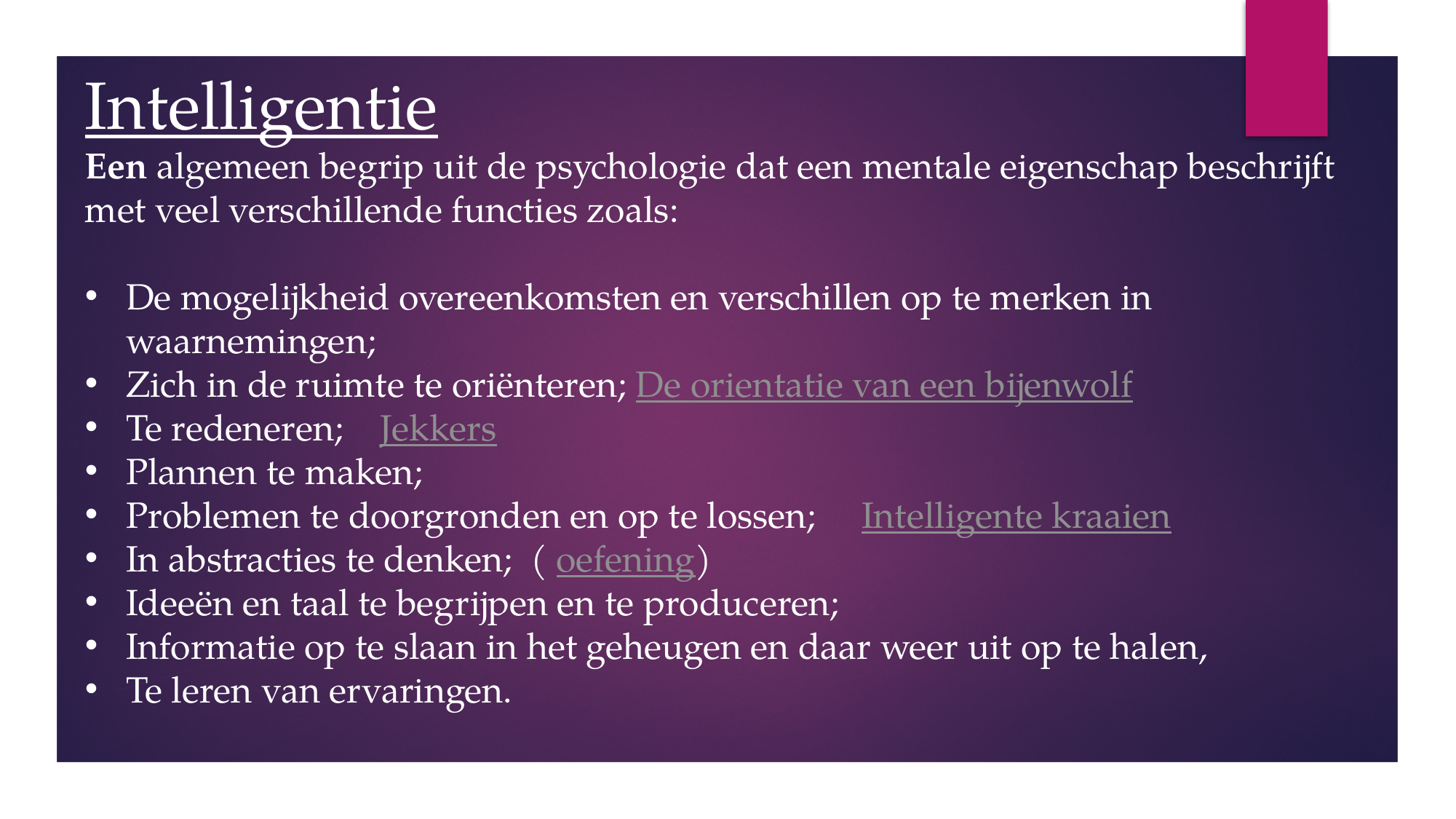

Intelligentie
Een algemeen begrip uit de psychologie dat een mentale eigenschap beschrijft met veel verschillende functies zoals:

De mogelijkheid overeenkomsten en verschillen op te merken in waarnemingen;
Zich in de ruimte te oriënteren; De orientatie van een bijenwolf
Te redeneren;    Jekkers
Plannen te maken;
Problemen te doorgronden en op te lossen;     Intelligente kraaien
In abstracties te denken;  ( oefening)
Ideeën en taal te begrijpen en te produceren;
Informatie op te slaan in het geheugen en daar weer uit op te halen,
Te leren van ervaringen.